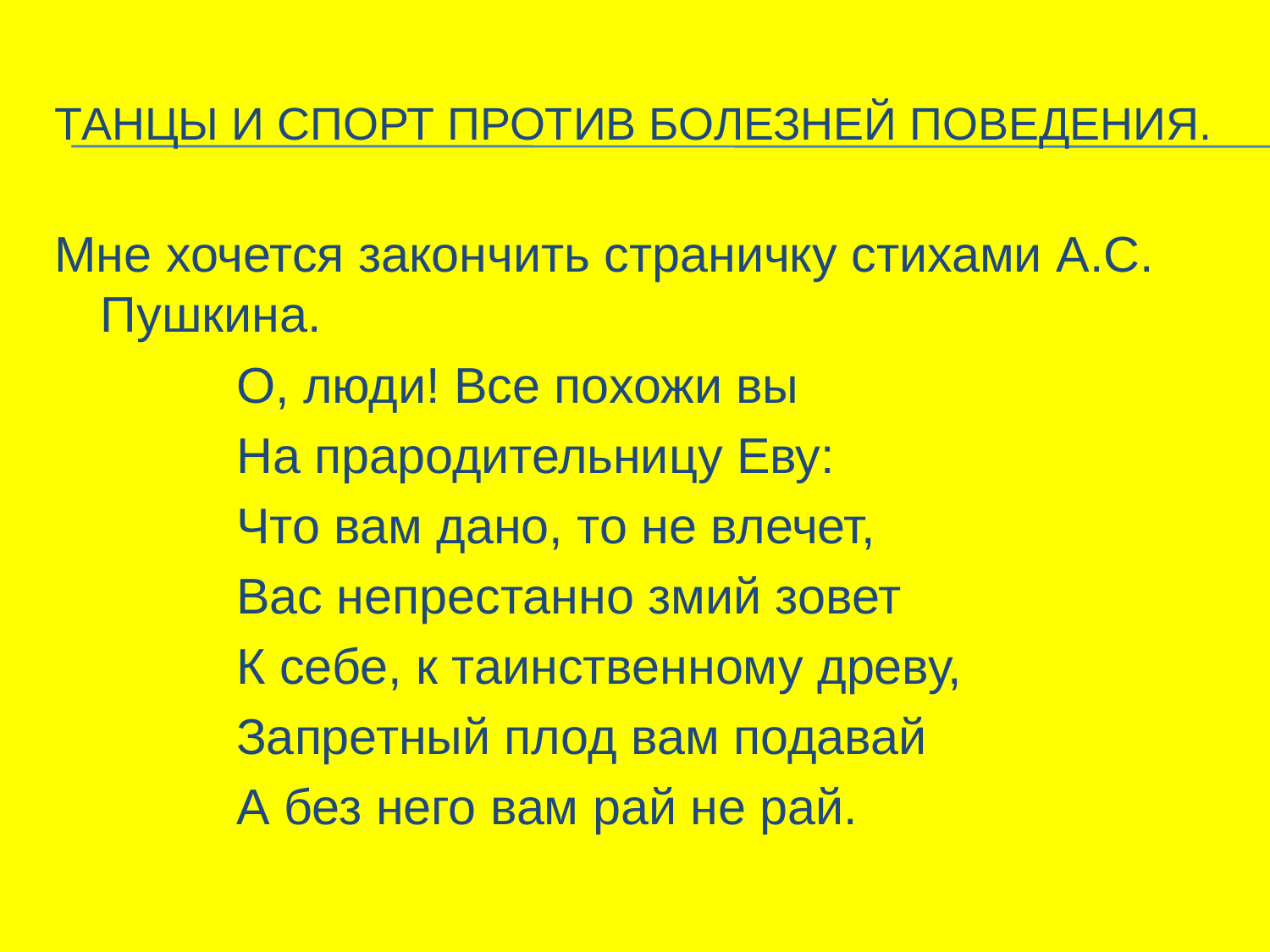

# Танцы и спорт против болезней поведения.
Мне хочется закончить страничку стихами А.С. Пушкина.
             О, люди! Все похожи вы
             На прародительницу Еву:
             Что вам дано, то не влечет,
             Вас непрестанно змий зовет
             К себе, к таинственному древу,
             Запретный плод вам подавай
             А без него вам рай не рай.